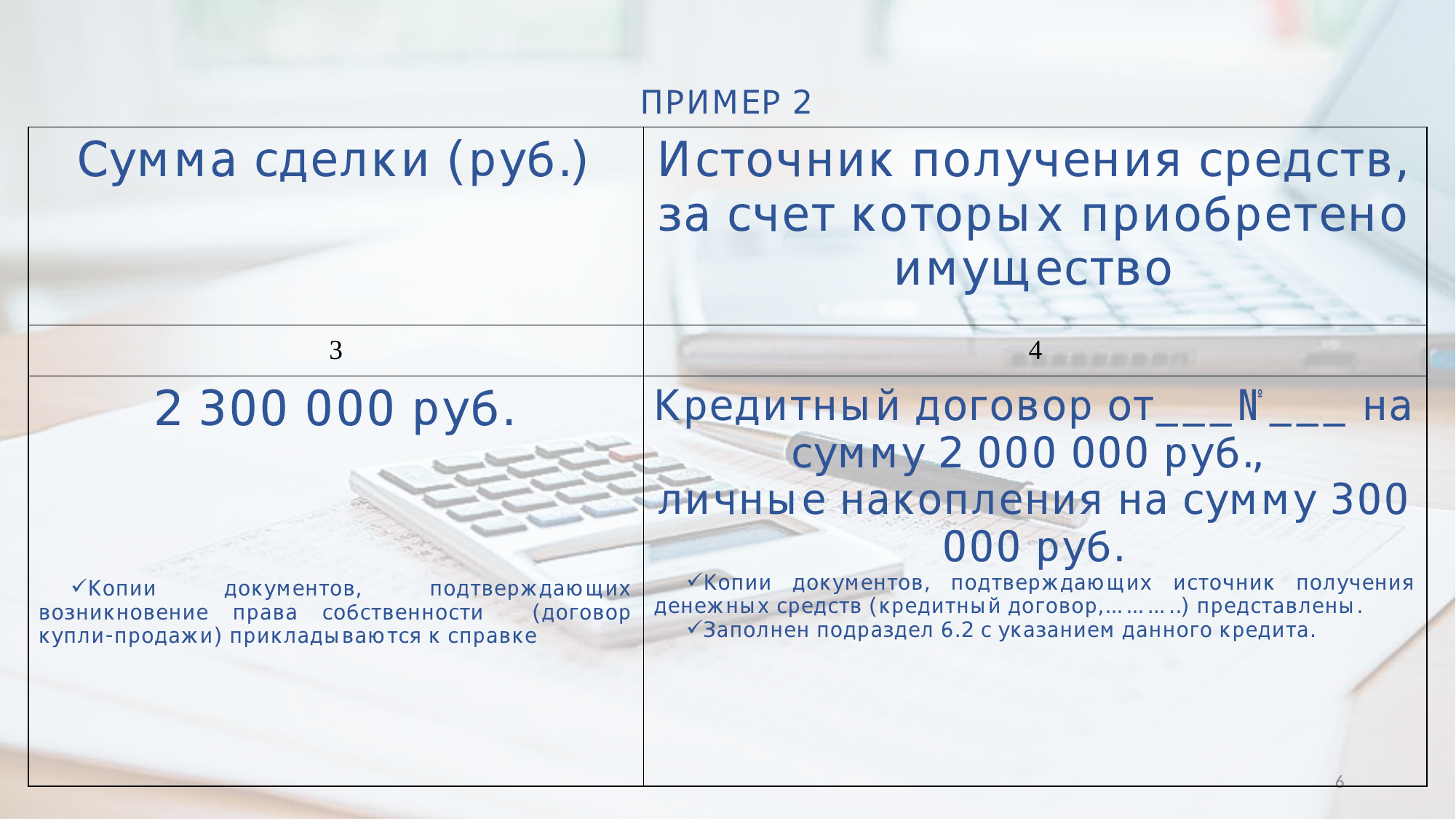

# ПРИМЕР 2
| Сумма сделки (руб.) | Источник получения средств, за счет которых приобретено имущество |
| --- | --- |
| 3 | 4 |
| 2 300 000 руб.     Копии документов, подтверждающих возникновение права собственности (договор купли-продажи) прикладываются к справке | Кредитный договор от\_\_\_№\_\_\_ на сумму 2 000 000 руб., личные накопления на сумму 300 000 руб. Копии документов, подтверждающих источник получения денежных средств (кредитный договор,………..) представлены. Заполнен подраздел 6.2 с указанием данного кредита. |
6